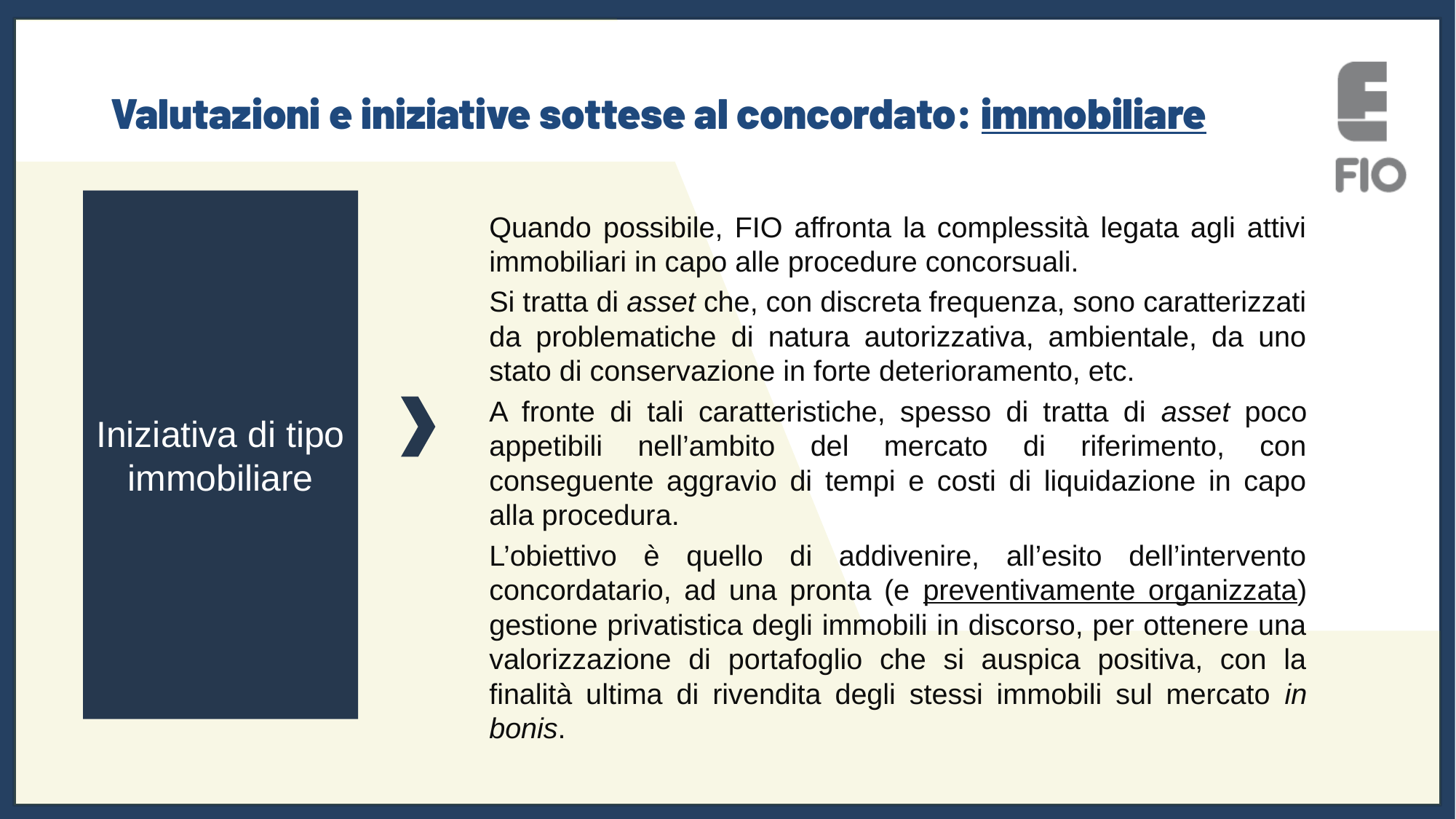

Valutazioni e iniziative sottese al concordato: immobiliare
Iniziativa di tipo immobiliare
Quando possibile, FIO affronta la complessità legata agli attivi immobiliari in capo alle procedure concorsuali.
Si tratta di asset che, con discreta frequenza, sono caratterizzati da problematiche di natura autorizzativa, ambientale, da uno stato di conservazione in forte deterioramento, etc.
A fronte di tali caratteristiche, spesso di tratta di asset poco appetibili nell’ambito del mercato di riferimento, con conseguente aggravio di tempi e costi di liquidazione in capo alla procedura.
L’obiettivo è quello di addivenire, all’esito dell’intervento concordatario, ad una pronta (e preventivamente organizzata) gestione privatistica degli immobili in discorso, per ottenere una valorizzazione di portafoglio che si auspica positiva, con la finalità ultima di rivendita degli stessi immobili sul mercato in bonis.